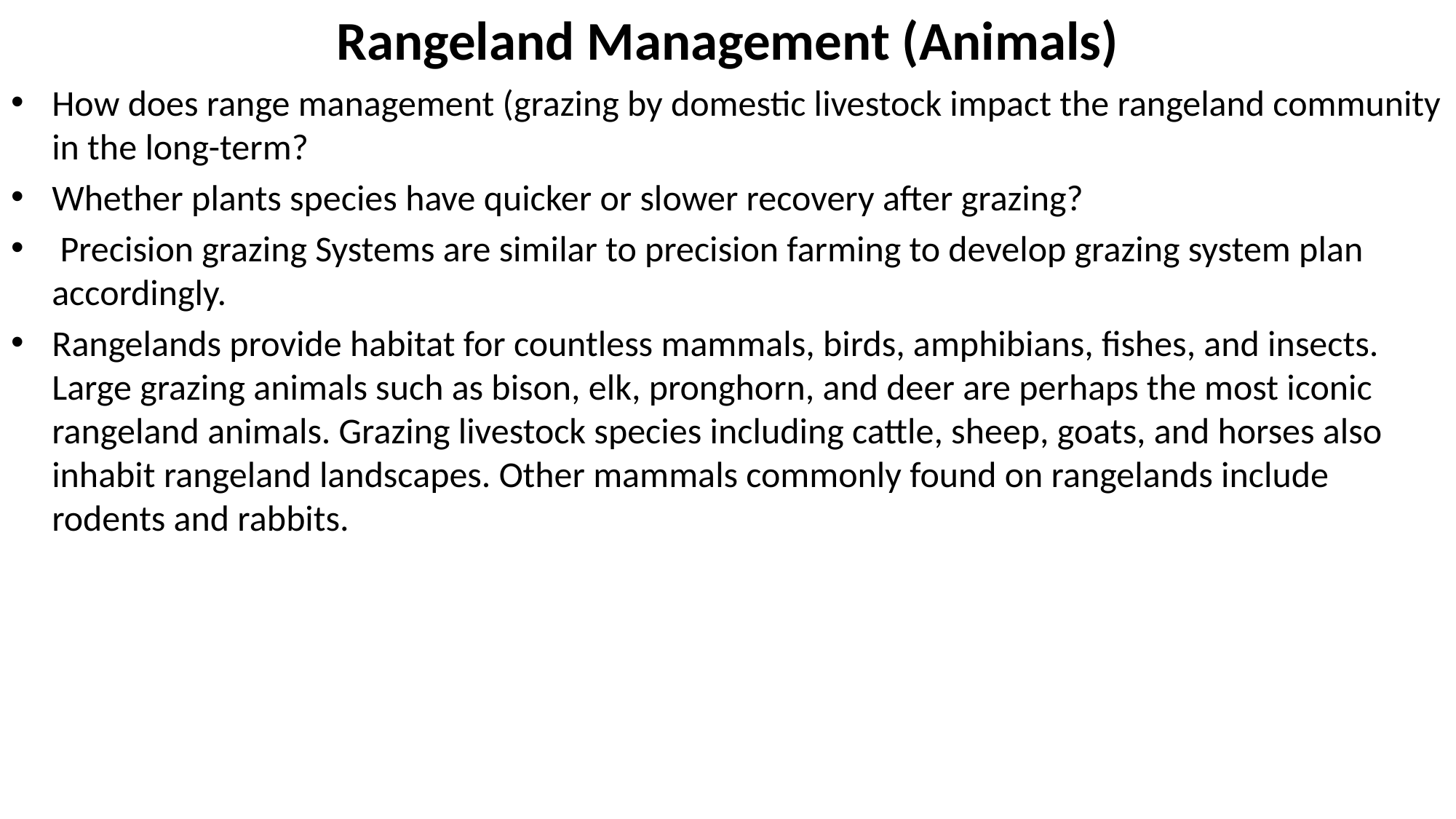

Rangeland Management (Animals)
How does range management (grazing by domestic livestock impact the rangeland community in the long-term?
Whether plants species have quicker or slower recovery after grazing?
 Precision grazing Systems are similar to precision farming to develop grazing system plan accordingly.
Rangelands provide habitat for countless mammals, birds, amphibians, fishes, and insects. Large grazing animals such as bison, elk, pronghorn, and deer are perhaps the most iconic rangeland animals. Grazing livestock species including cattle, sheep, goats, and horses also inhabit rangeland landscapes. Other mammals commonly found on rangelands include rodents and rabbits.